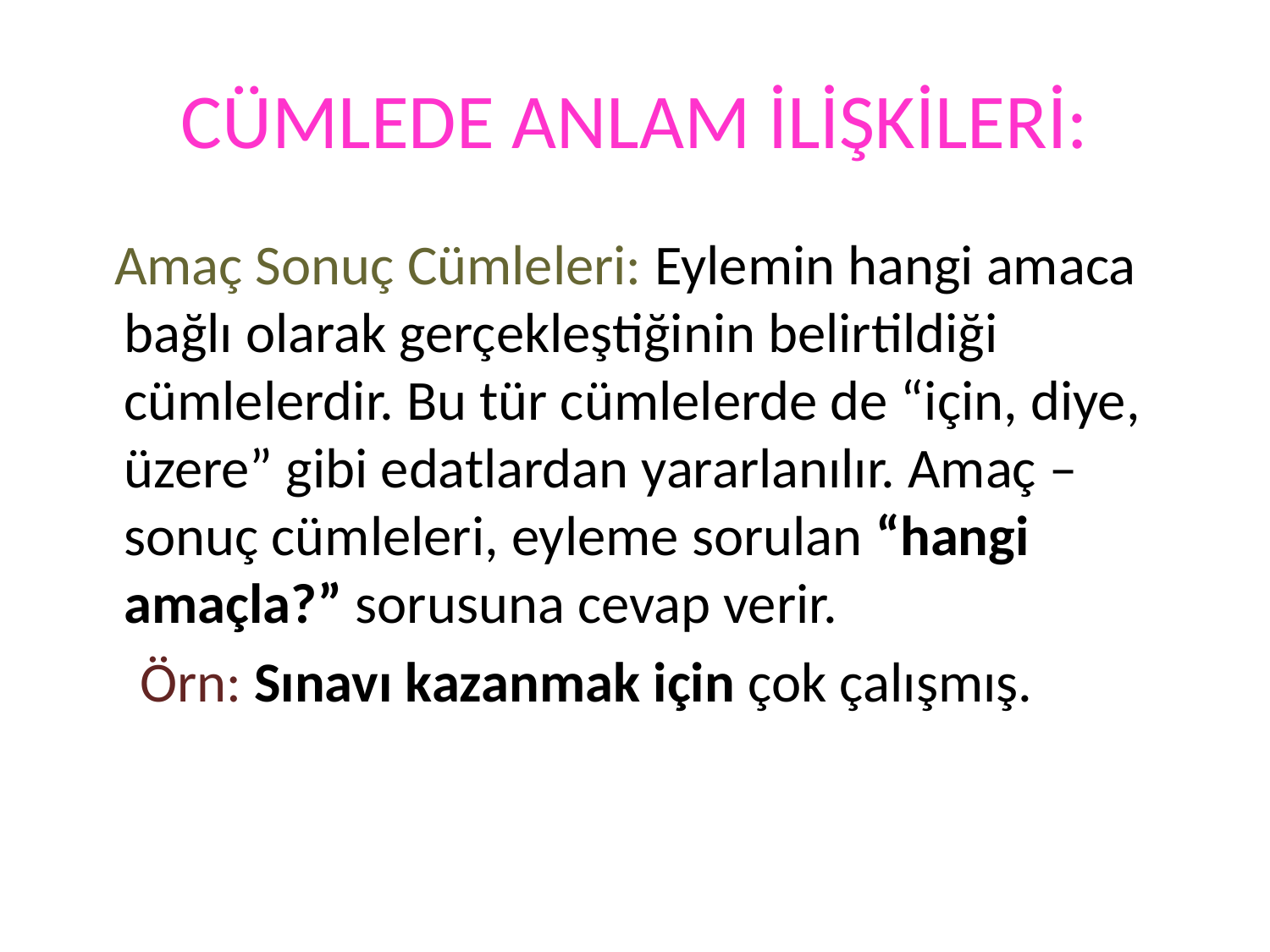

# CÜMLEDE ANLAM İLİŞKİLERİ:
   Amaç Sonuç Cümleleri: Eylemin hangi amaca bağlı olarak gerçekleştiğinin belirtildiği cümlelerdir. Bu tür cümlelerde de “için, diye, üzere” gibi edatlardan yararlanılır. Amaç – sonuç cümleleri, eyleme sorulan “hangi amaçla?” sorusuna cevap verir.
     Örn: Sınavı kazanmak için çok çalışmış.